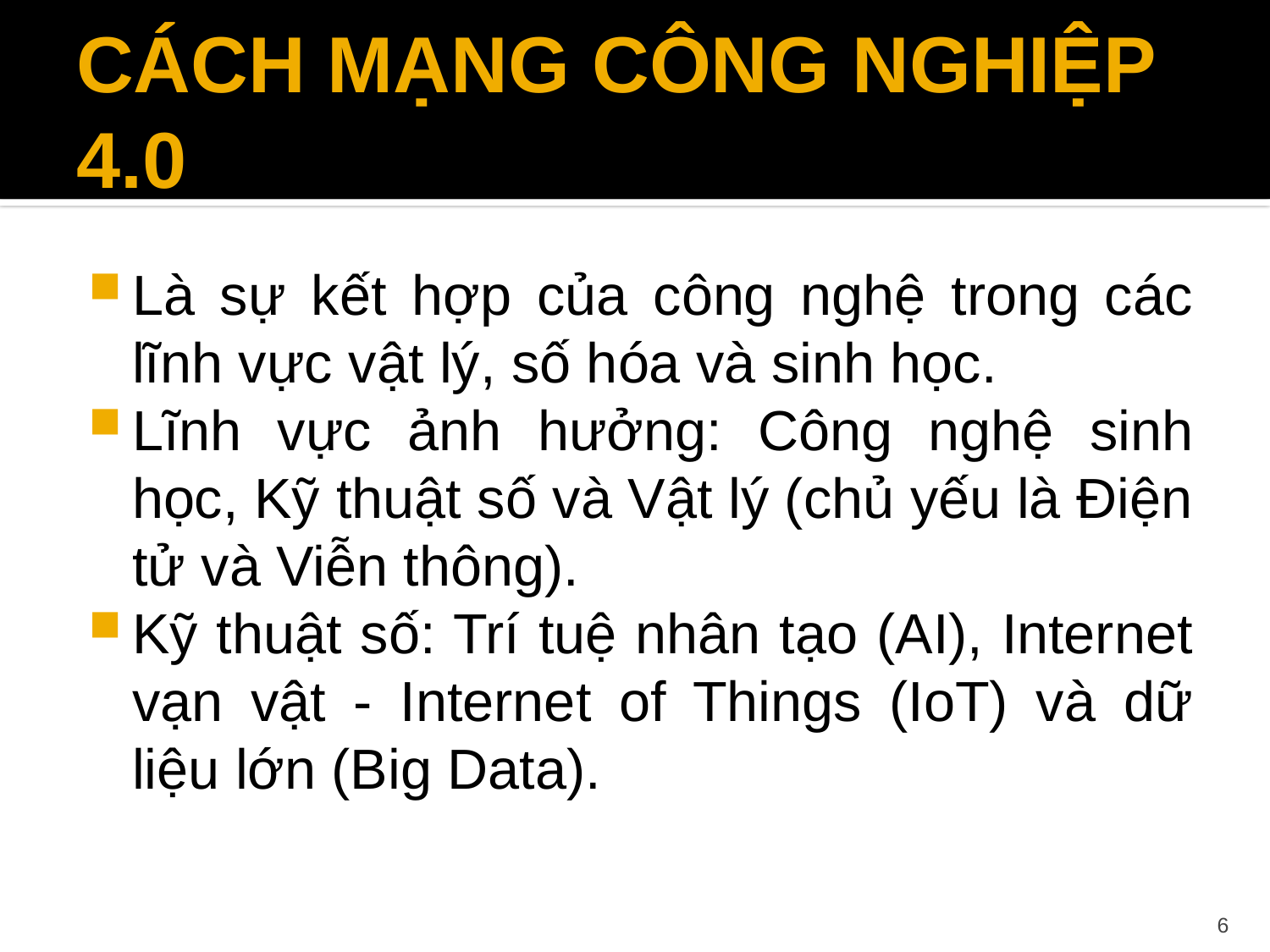

# CÁCH MẠNG CÔNG NGHIỆP 4.0
Là sự kết hợp của công nghệ trong các lĩnh vực vật lý, số hóa và sinh học.
Lĩnh vực ảnh hưởng: Công nghệ sinh học, Kỹ thuật số và Vật lý (chủ yếu là Điện tử và Viễn thông).
Kỹ thuật số: Trí tuệ nhân tạo (AI), Internet vạn vật - Internet of Things (IoT) và dữ liệu lớn (Big Data).
6